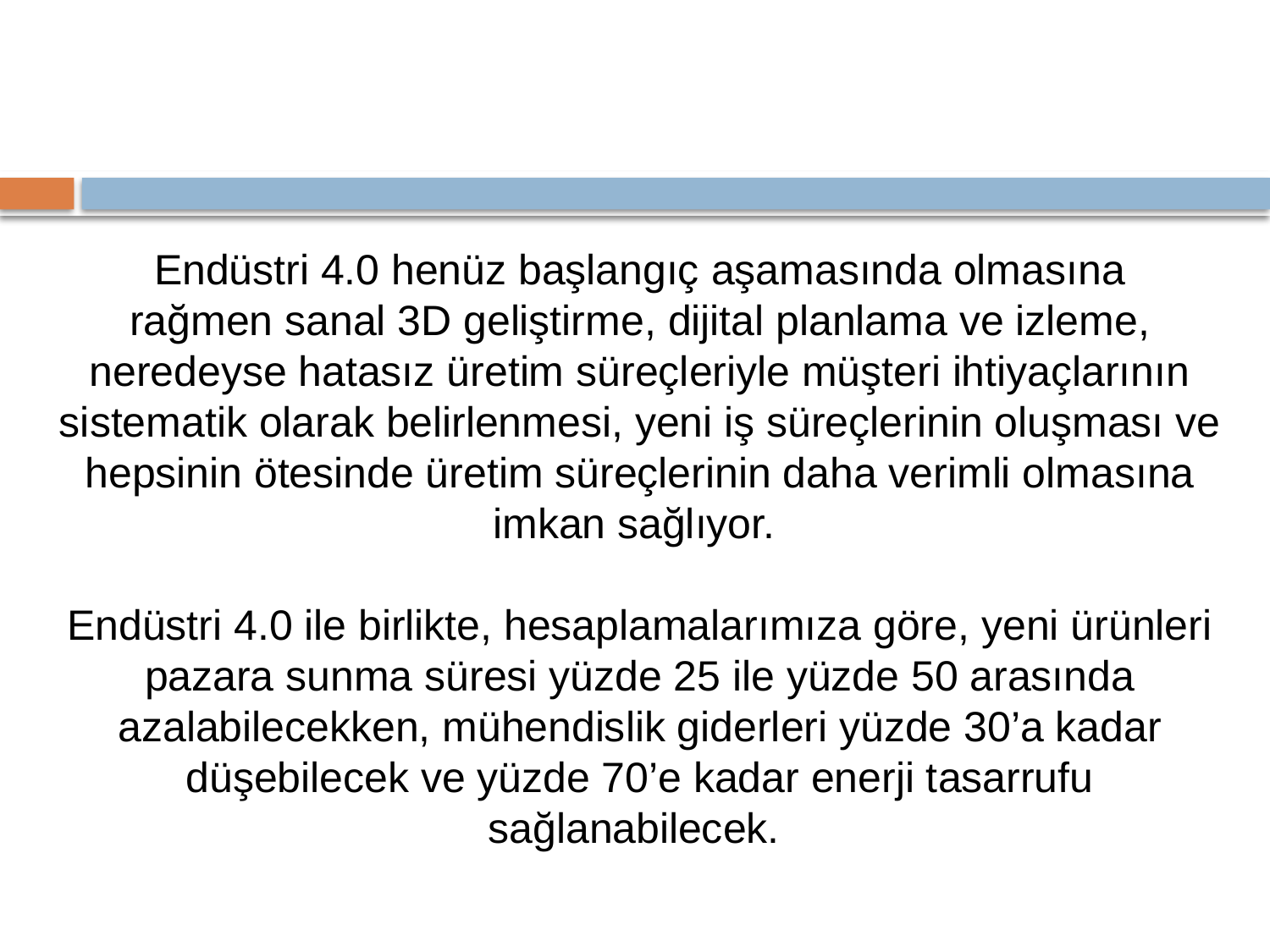

Endüstri 4.0 henüz başlangıç aşamasında olmasına rağmen sanal 3D geliştirme, dijital planlama ve izleme, neredeyse hatasız üretim süreçleriyle müşteri ihtiyaçlarının sistematik olarak belirlenmesi, yeni iş süreçlerinin oluşması ve hepsinin ötesinde üretim süreçlerinin daha verimli olmasına imkan sağlıyor.

Endüstri 4.0 ile birlikte, hesaplamalarımıza göre, yeni ürünleri pazara sunma süresi yüzde 25 ile yüzde 50 arasında azalabilecekken, mühendislik giderleri yüzde 30’a kadar düşebilecek ve yüzde 70’e kadar enerji tasarrufu sağlanabilecek.